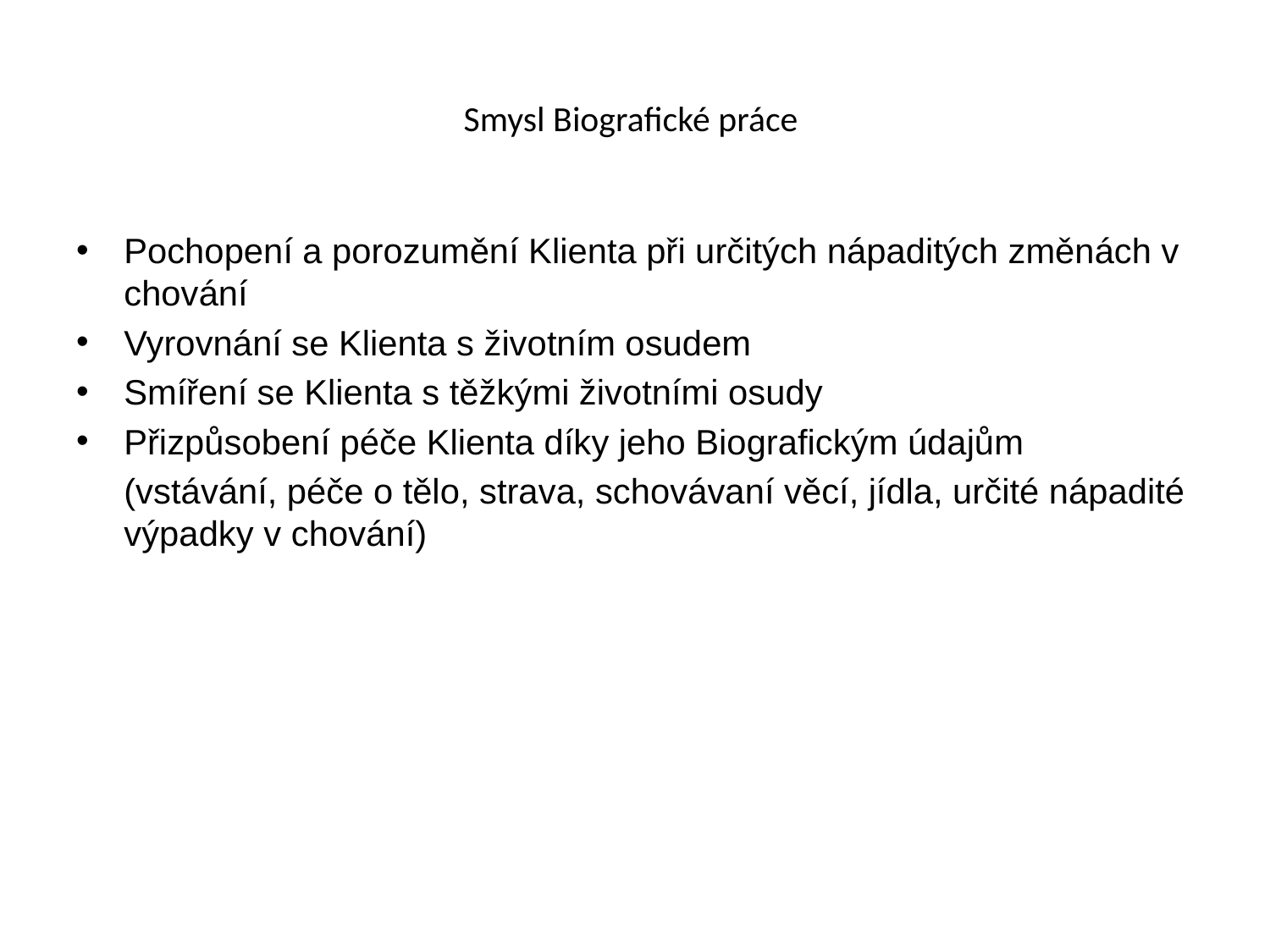

# Smysl Biografické práce
Pochopení a porozumění Klienta při určitých nápaditých změnách v chování
Vyrovnání se Klienta s životním osudem
Smíření se Klienta s těžkými životními osudy
Přizpůsobení péče Klienta díky jeho Biografickým údajům
	(vstávání, péče o tělo, strava, schovávaní věcí, jídla, určité nápadité výpadky v chování)